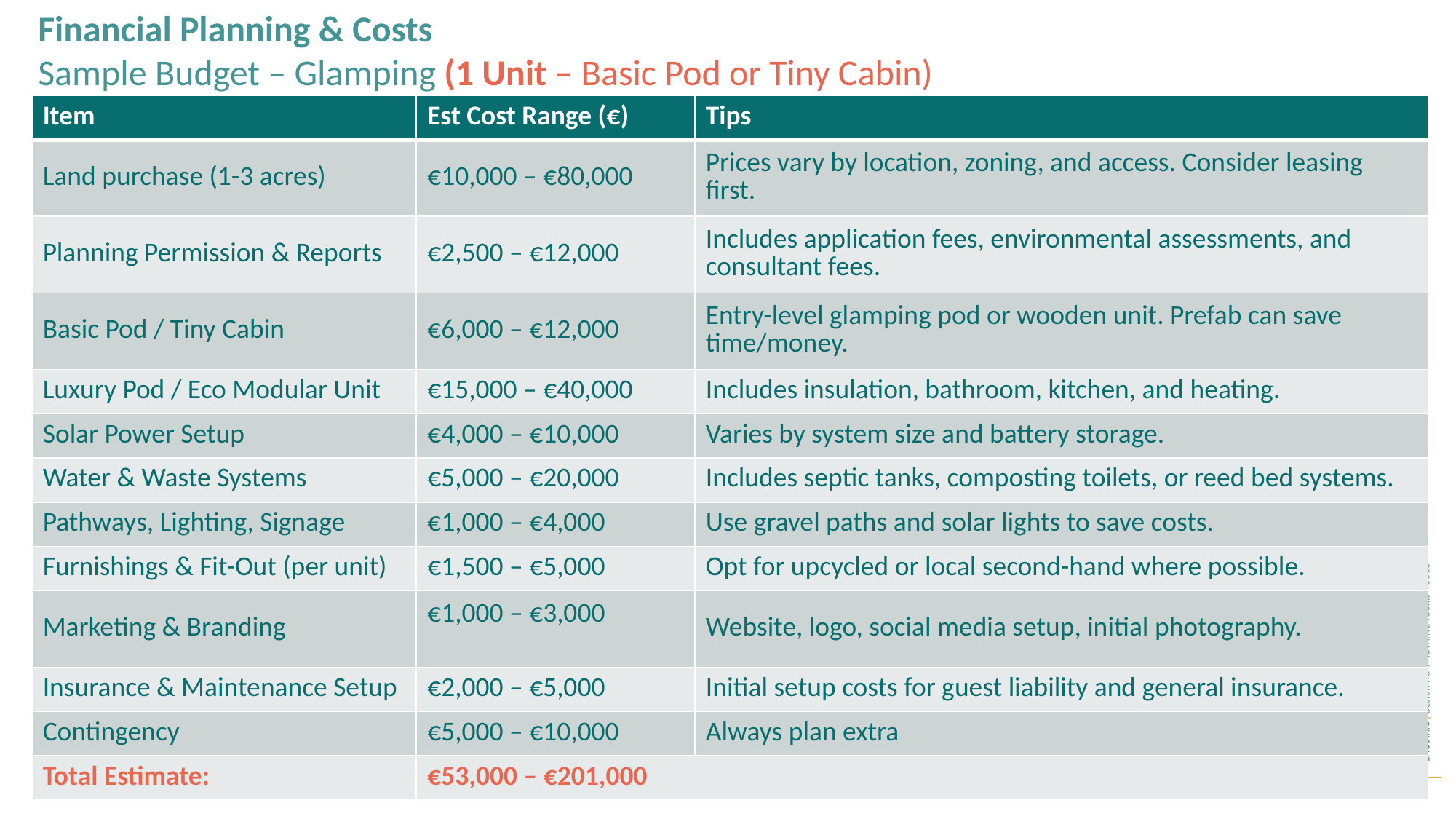

Financial Planning & Costs
Sample Budget – Glamping (1 Unit – Basic Pod or Tiny Cabin)

| Item | Est Cost Range (€) | Tips |
| --- | --- | --- |
| Land purchase (1-3 acres) | €10,000 – €80,000 | Prices vary by location, zoning, and access. Consider leasing first. |
| Planning Permission & Reports | €2,500 – €12,000 | Includes application fees, environmental assessments, and consultant fees. |
| Basic Pod / Tiny Cabin | €6,000 – €12,000 | Entry-level glamping pod or wooden unit. Prefab can save time/money. |
| Luxury Pod / Eco Modular Unit | €15,000 – €40,000 | Includes insulation, bathroom, kitchen, and heating. |
| Solar Power Setup | €4,000 – €10,000 | Varies by system size and battery storage. |
| Water & Waste Systems | €5,000 – €20,000 | Includes septic tanks, composting toilets, or reed bed systems. |
| Pathways, Lighting, Signage | €1,000 – €4,000 | Use gravel paths and solar lights to save costs. |
| Furnishings & Fit-Out (per unit) | €1,500 – €5,000 | Opt for upcycled or local second-hand where possible. |
| Marketing & Branding | €1,000 – €3,000 | Website, logo, social media setup, initial photography. |
| Insurance & Maintenance Setup | €2,000 – €5,000 | Initial setup costs for guest liability and general insurance. |
| Contingency | €5,000 – €10,000 | Always plan extra |
| Total Estimate: | €53,000 – €201,000 |  |